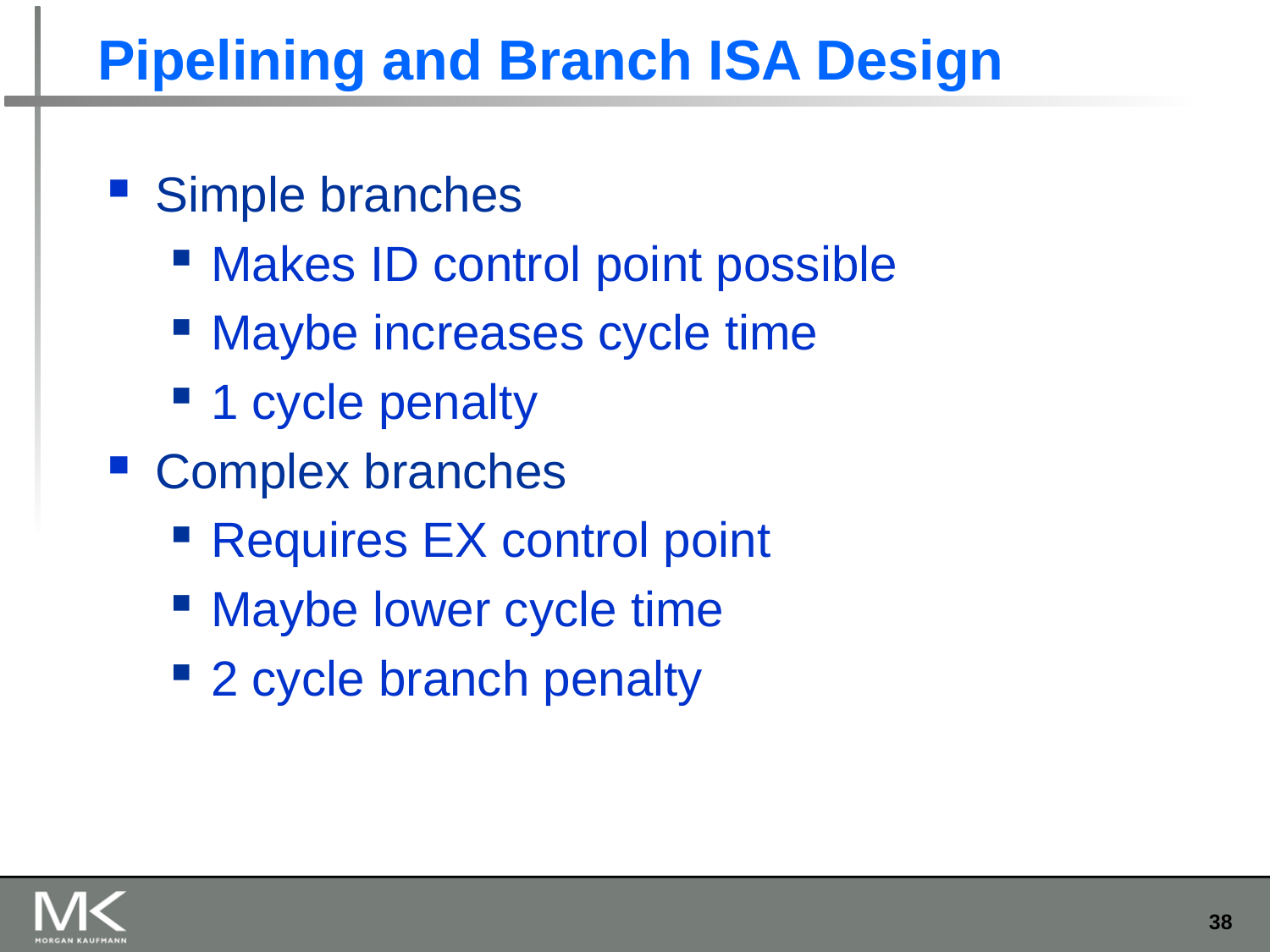

# Pipelining and Branch ISA Design
Simple branches
Makes ID control point possible
Maybe increases cycle time
1 cycle penalty
Complex branches
Requires EX control point
Maybe lower cycle time
2 cycle branch penalty